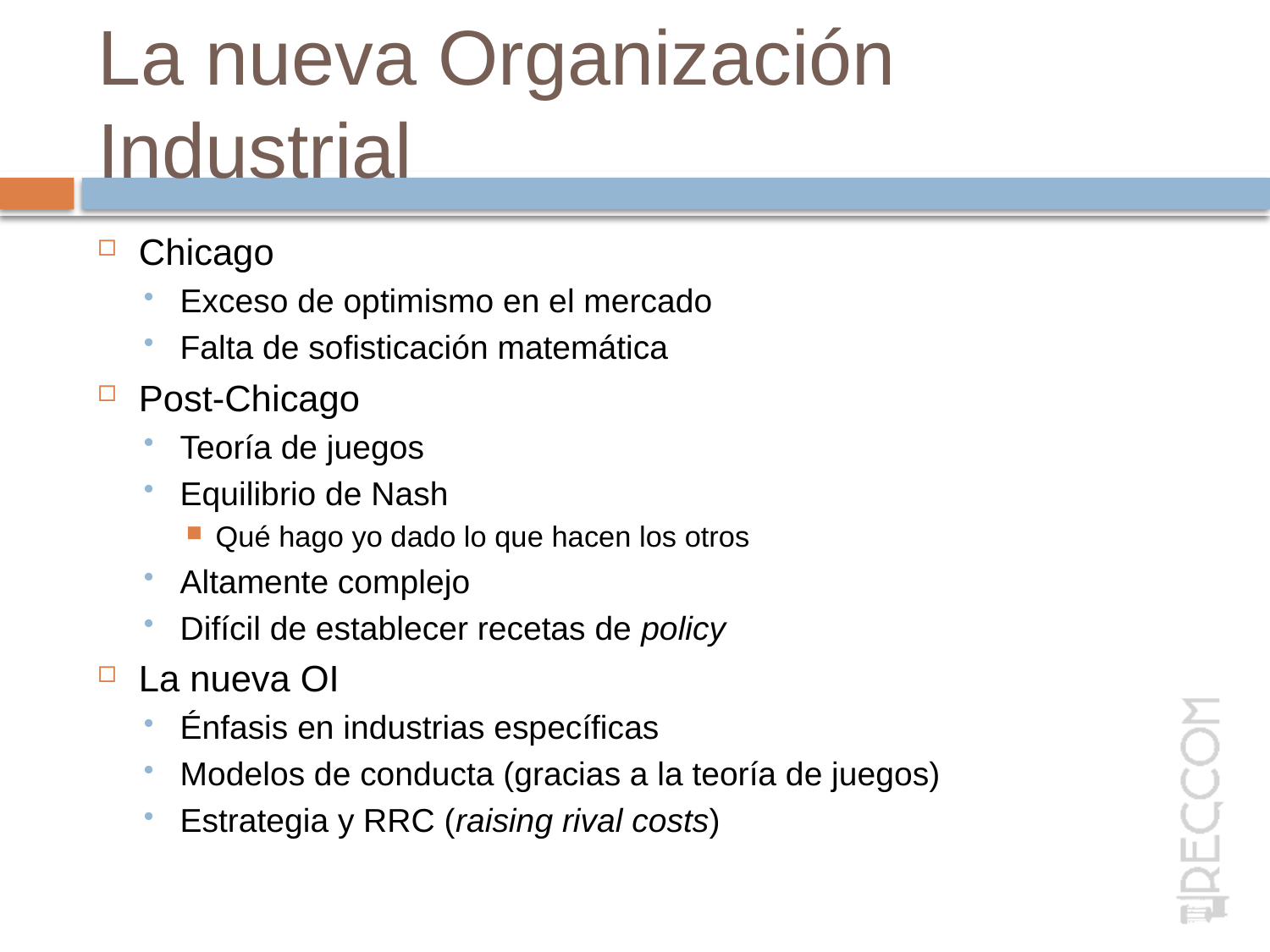

# La nueva Organización Industrial
Chicago
Exceso de optimismo en el mercado
Falta de sofisticación matemática
Post-Chicago
Teoría de juegos
Equilibrio de Nash
Qué hago yo dado lo que hacen los otros
Altamente complejo
Difícil de establecer recetas de policy
La nueva OI
Énfasis en industrias específicas
Modelos de conducta (gracias a la teoría de juegos)
Estrategia y RRC (raising rival costs)